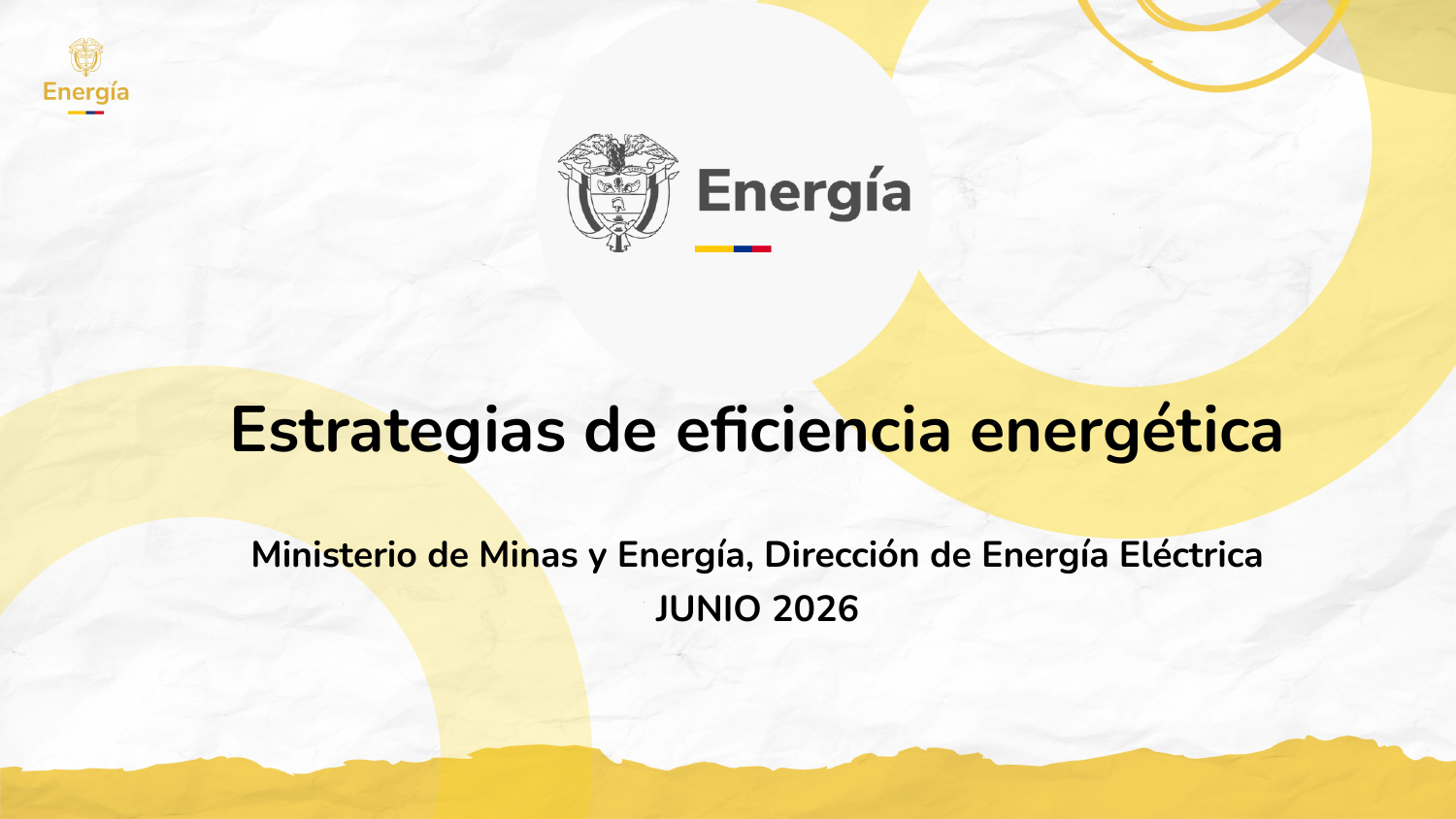

Estrategias de eficiencia energética

Ministerio de Minas y Energía, Dirección de Energía Eléctrica
JUNIO 2026